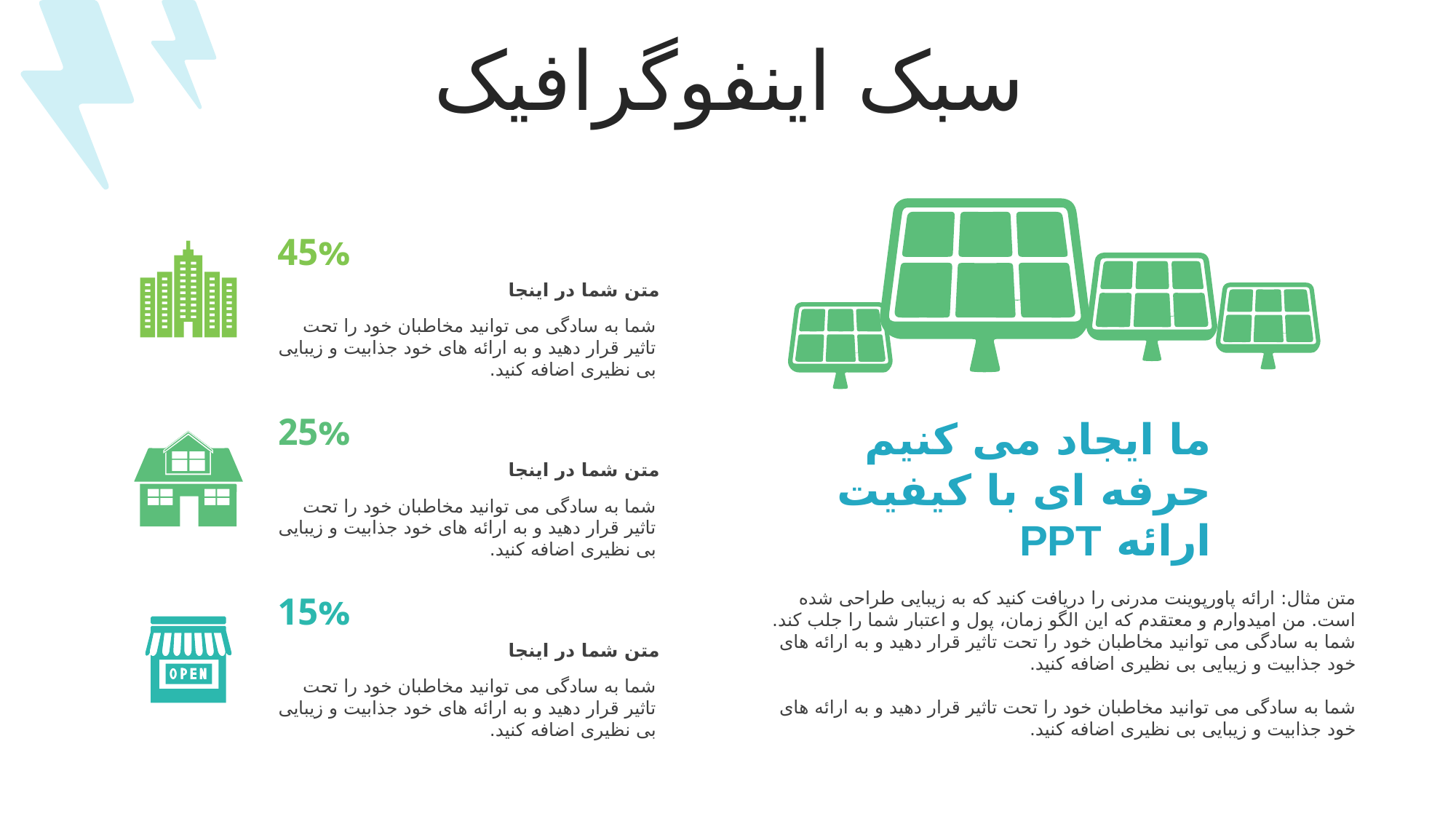

سبک اینفوگرافیک

45%

متن شما در اینجا
شما به سادگی می توانید مخاطبان خود را تحت تاثیر قرار دهید و به ارائه های خود جذابیت و زیبایی بی نظیری اضافه کنید.
25%
ما ایجاد می کنیم
حرفه ای با کیفیت
ارائه PPT

متن شما در اینجا
شما به سادگی می توانید مخاطبان خود را تحت تاثیر قرار دهید و به ارائه های خود جذابیت و زیبایی بی نظیری اضافه کنید.
متن مثال: ارائه پاورپوینت مدرنی را دریافت کنید که به زیبایی طراحی شده است. من امیدوارم و معتقدم که این الگو زمان، پول و اعتبار شما را جلب کند. شما به سادگی می توانید مخاطبان خود را تحت تاثیر قرار دهید و به ارائه های خود جذابیت و زیبایی بی نظیری اضافه کنید.

شما به سادگی می توانید مخاطبان خود را تحت تاثیر قرار دهید و به ارائه های خود جذابیت و زیبایی بی نظیری اضافه کنید.
15%

متن شما در اینجا
شما به سادگی می توانید مخاطبان خود را تحت تاثیر قرار دهید و به ارائه های خود جذابیت و زیبایی بی نظیری اضافه کنید.